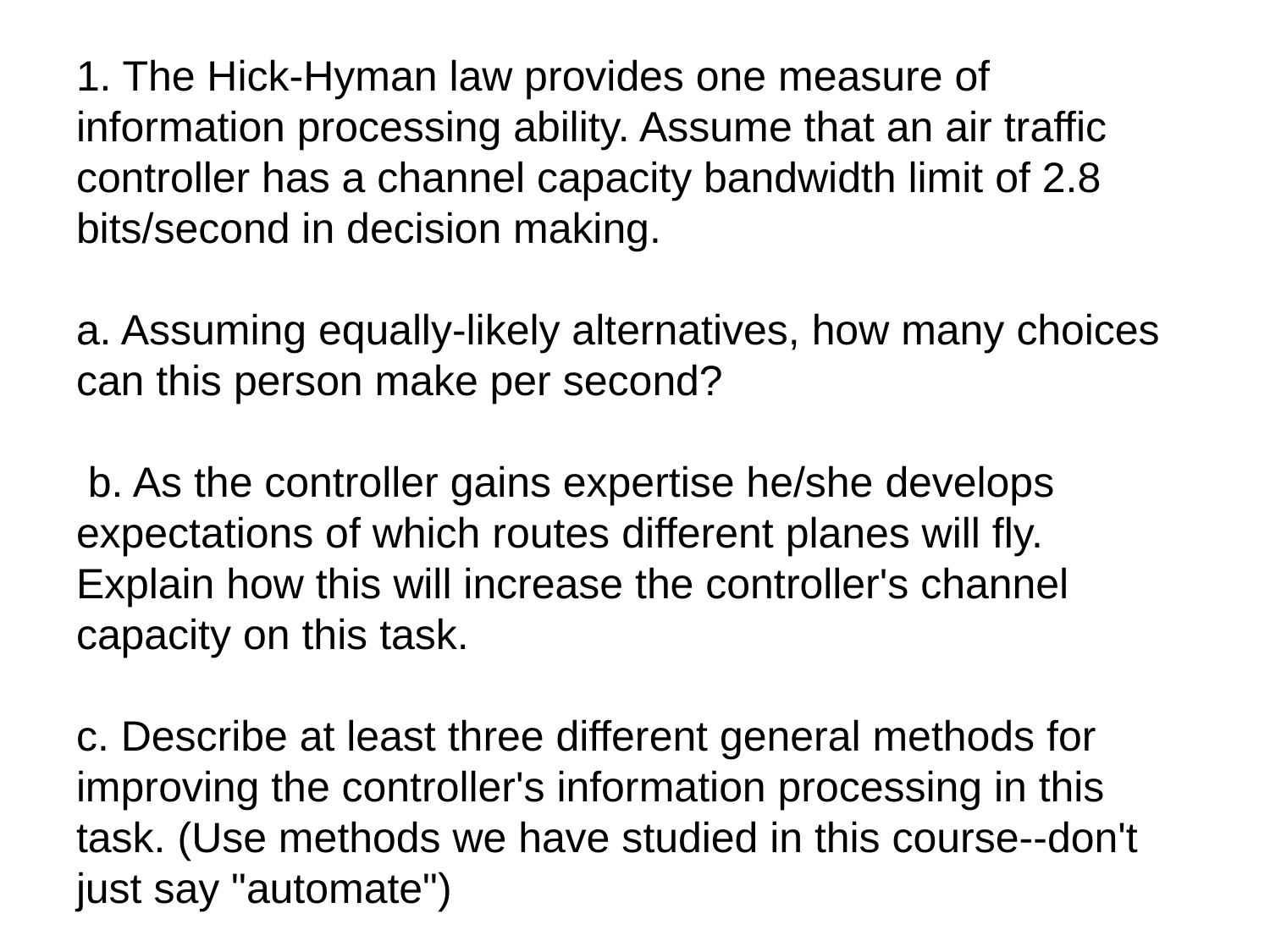

1. The Hick-Hyman law provides one measure of information processing ability. Assume that an air traffic controller has a channel capacity bandwidth limit of 2.8 bits/second in decision making.
a. Assuming equally-likely alternatives, how many choices can this person make per second?
 b. As the controller gains expertise he/she develops expectations of which routes different planes will fly. Explain how this will increase the controller's channel capacity on this task.
c. Describe at least three different general methods for improving the controller's information processing in this task. (Use methods we have studied in this course--don't just say "automate")